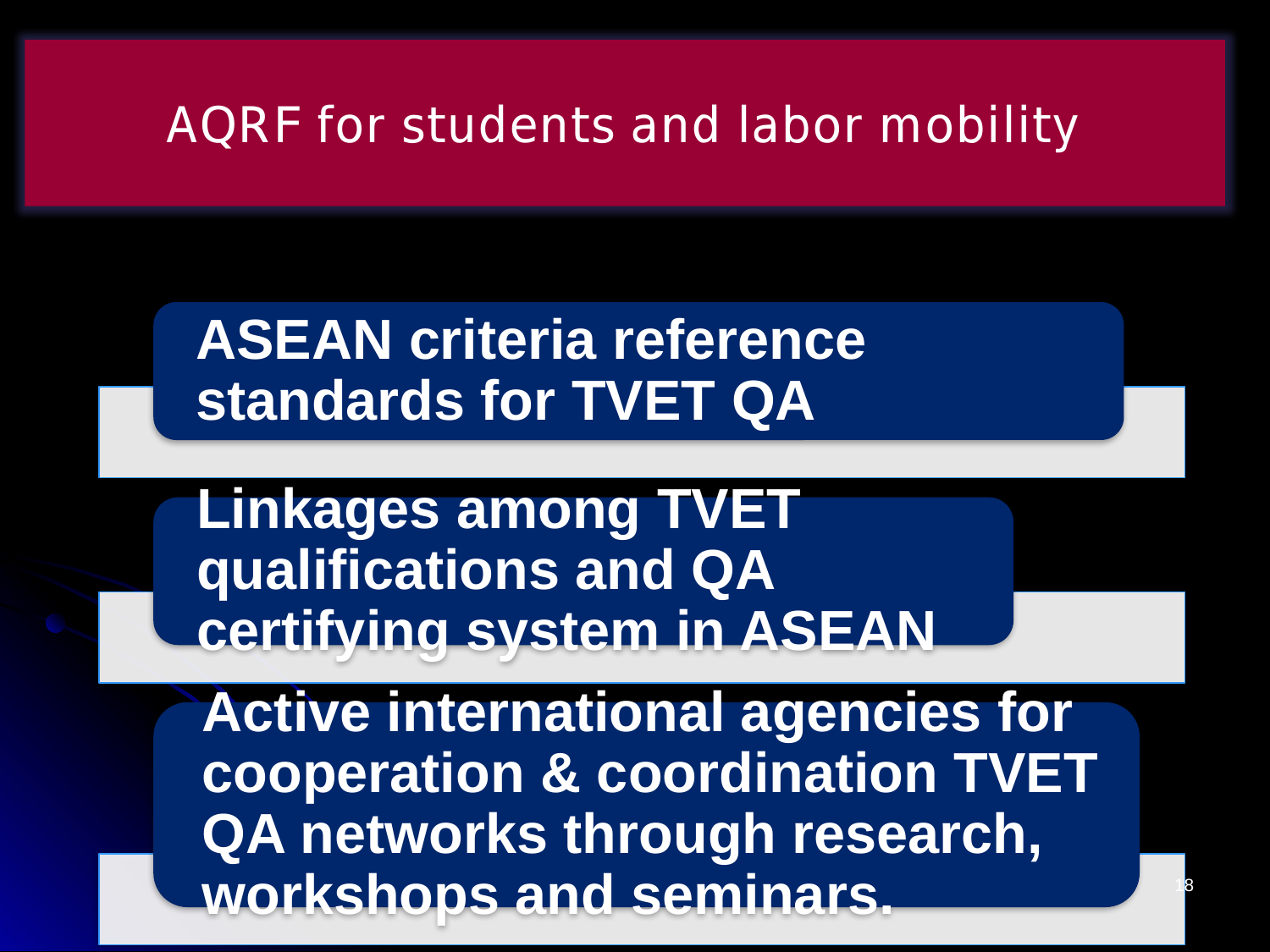

AQRF for students and labor mobility
ASEAN criteria reference standards for TVET QA
Linkages among TVET qualifications and QA certifying system in ASEAN
Active international agencies for cooperation & coordination TVET QA networks through research, workshops and seminars.
18